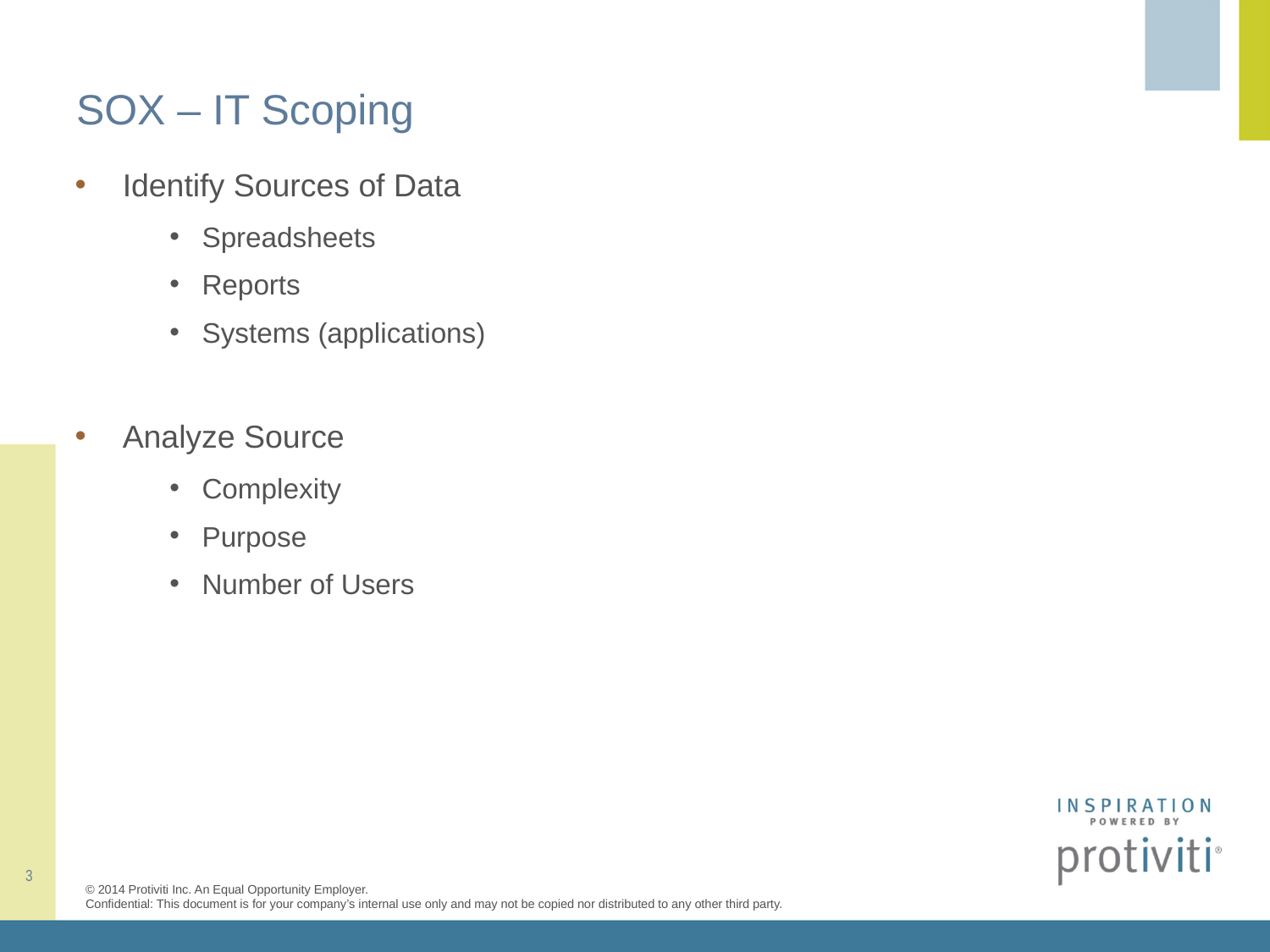

SOX – IT Scoping
Identify Sources of Data
Spreadsheets
Reports
Systems (applications)

Analyze Source
Complexity
Purpose
Number of Users
3